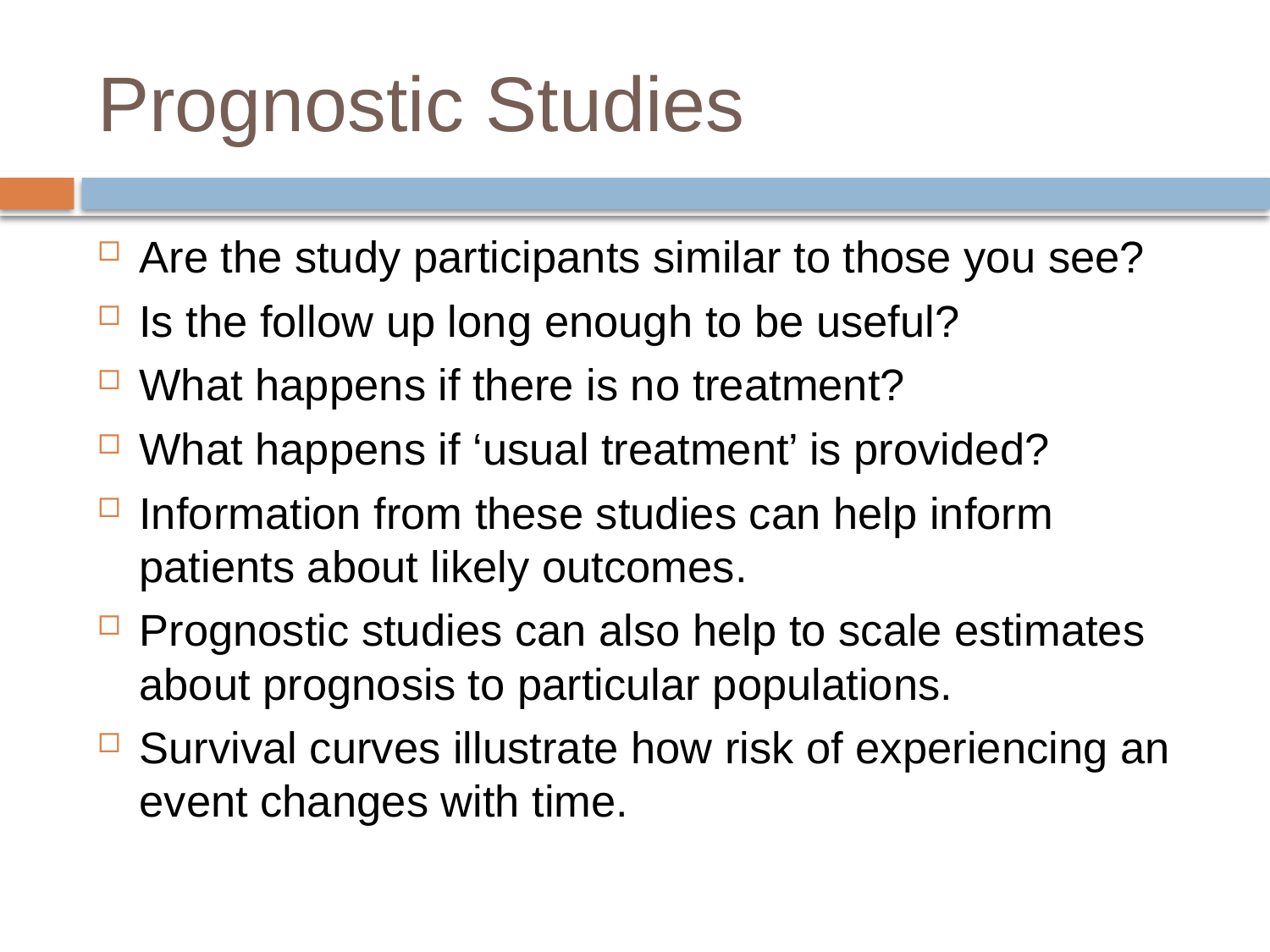

# Prognostic Studies
Are the study participants similar to those you see?
Is the follow up long enough to be useful?
What happens if there is no treatment?
What happens if ‘usual treatment’ is provided?
Information from these studies can help inform patients about likely outcomes.
Prognostic studies can also help to scale estimates about prognosis to particular populations.
Survival curves illustrate how risk of experiencing an event changes with time.